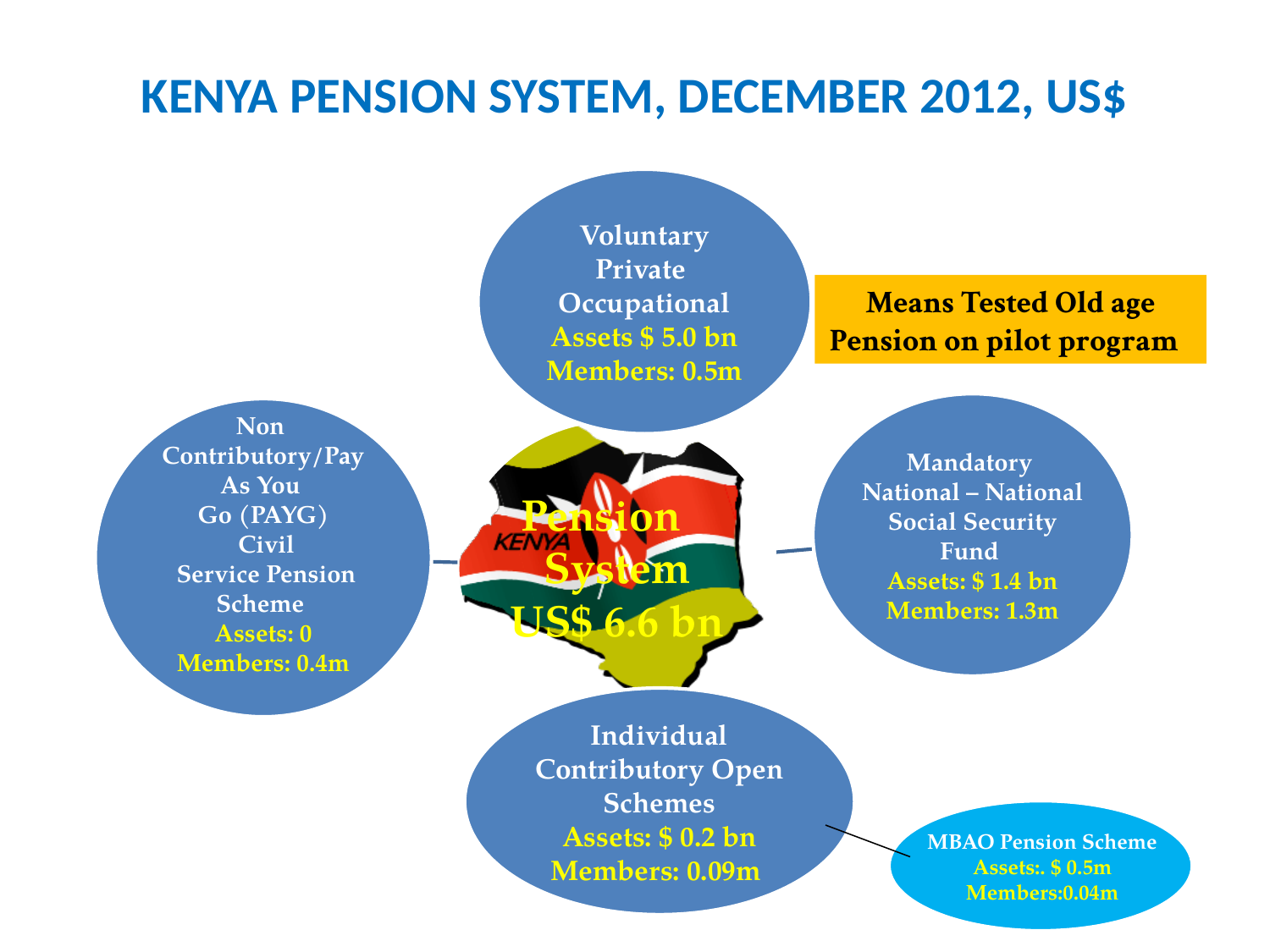

# KENYA PENSION SYSTEM, DECEMBER 2012, US$
Pension
System
US$ 6.6 bn

Non
Contributory/Pay As You
Go (PAYG)
 Civil
 Service Pension Scheme
Assets: 0
Members: 0.4m

Voluntary
Private
Occupational
Assets $ 5.0 bn
Members: 0.5m

Individual Contributory Open Schemes
Assets: $ 0.2 bn
Members: 0.09m

Mandatory
National – National Social Security Fund
Assets: $ 1.4 bn
Members: 1.3m
Means Tested Old age Pension on pilot program

MBAO Pension Scheme
Assets:. $ 0.5m
Members:0.04m